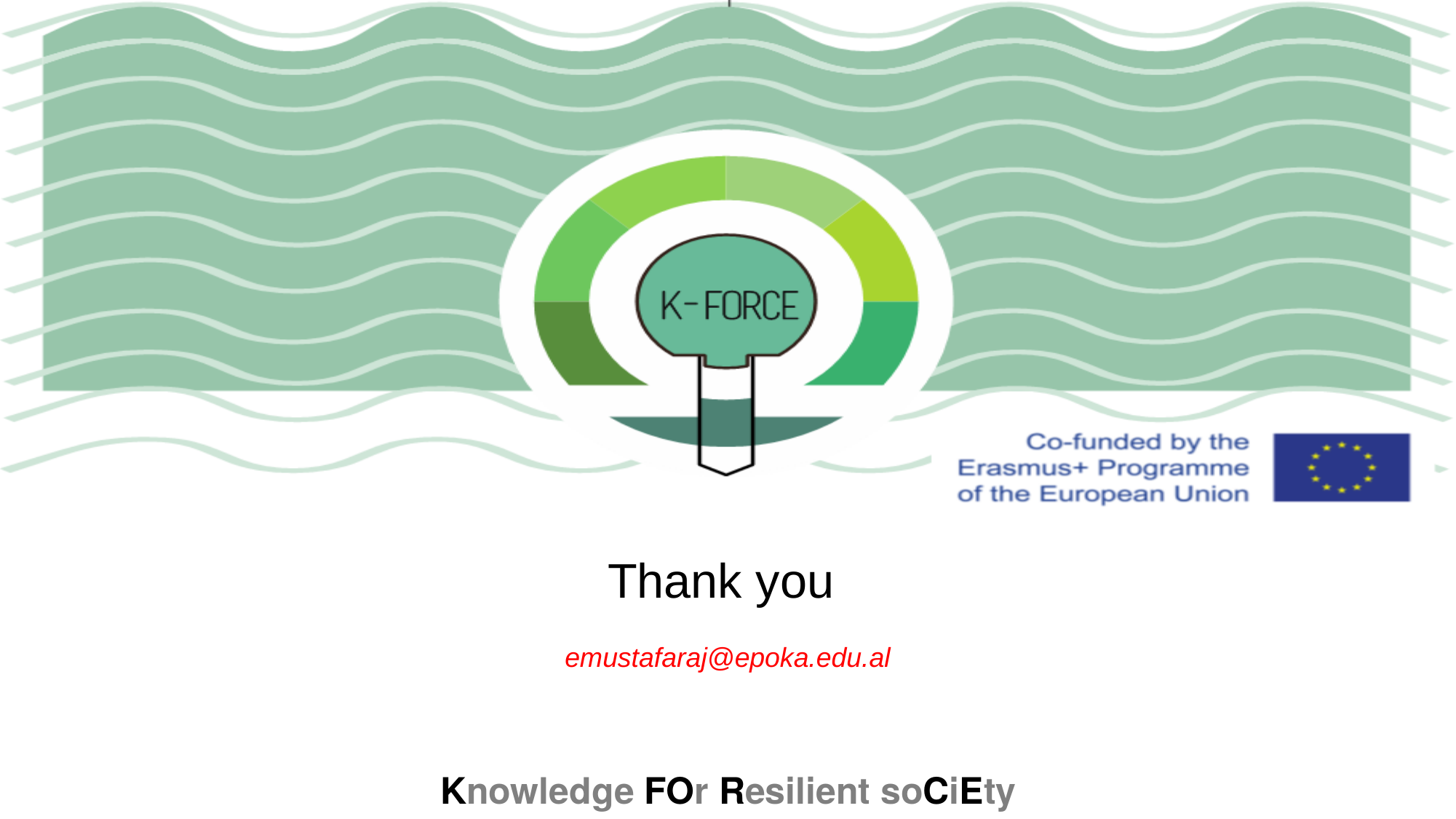

Thank you

emustafaraj@epoka.edu.al
Knowledge FOr Resilient soCiEty